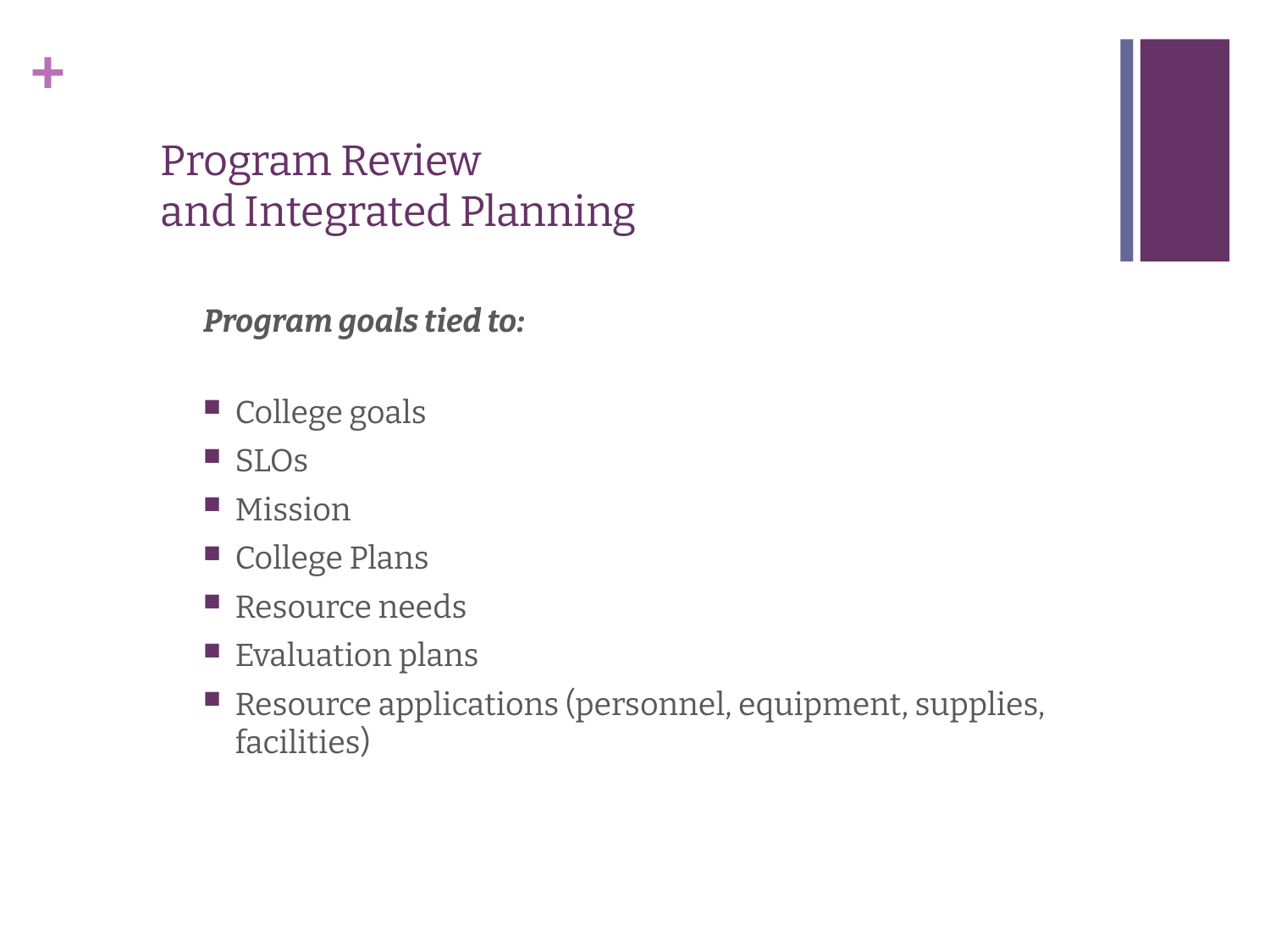

# Program Review and Integrated Planning
Program goals tied to:

College goals
SLOs
Mission
College Plans
Resource needs
Evaluation plans
Resource applications (personnel, equipment, supplies, facilities)